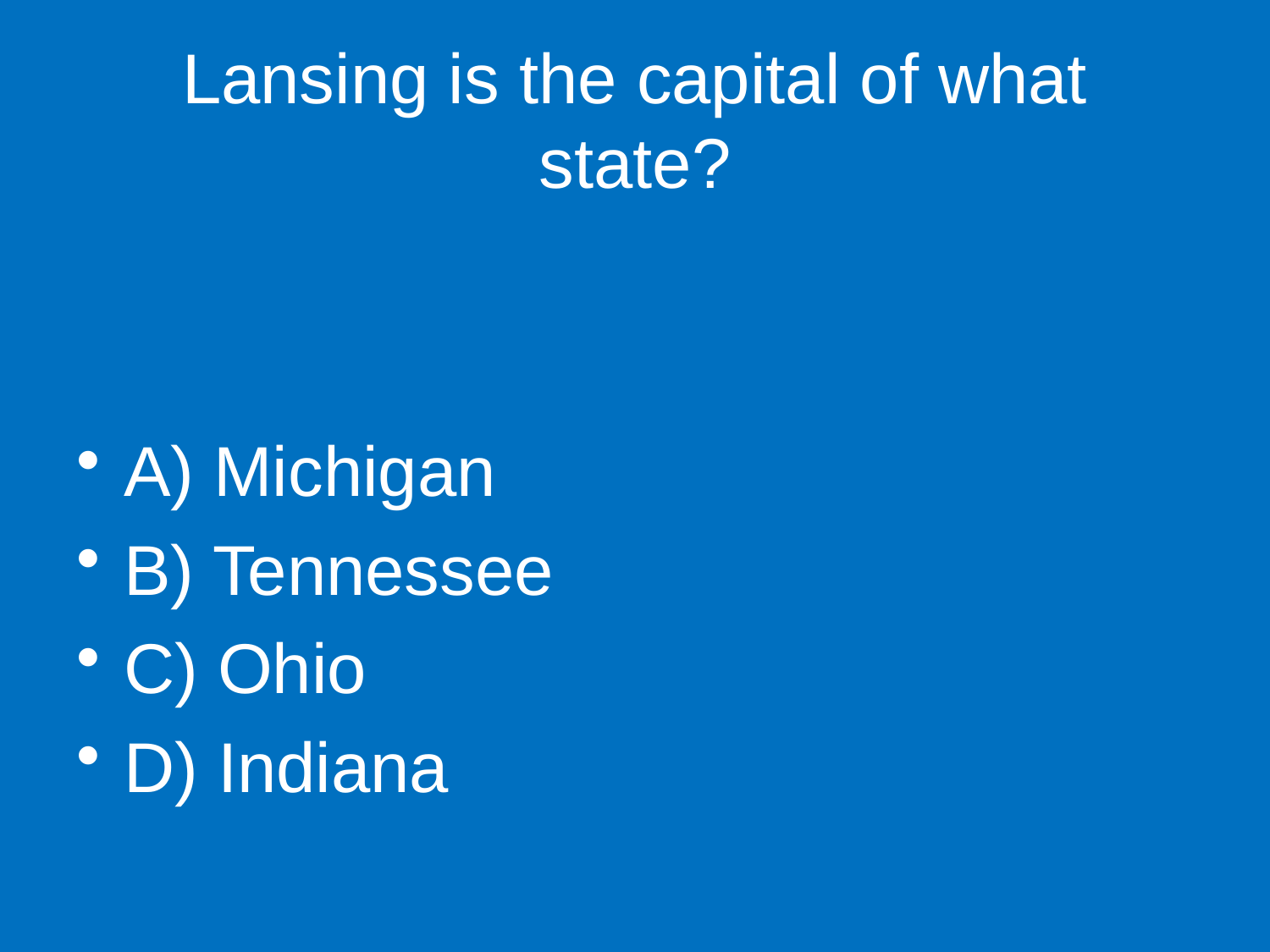

# Lansing is the capital of what state?

A) Michigan
B) Tennessee
C) Ohio
D) Indiana